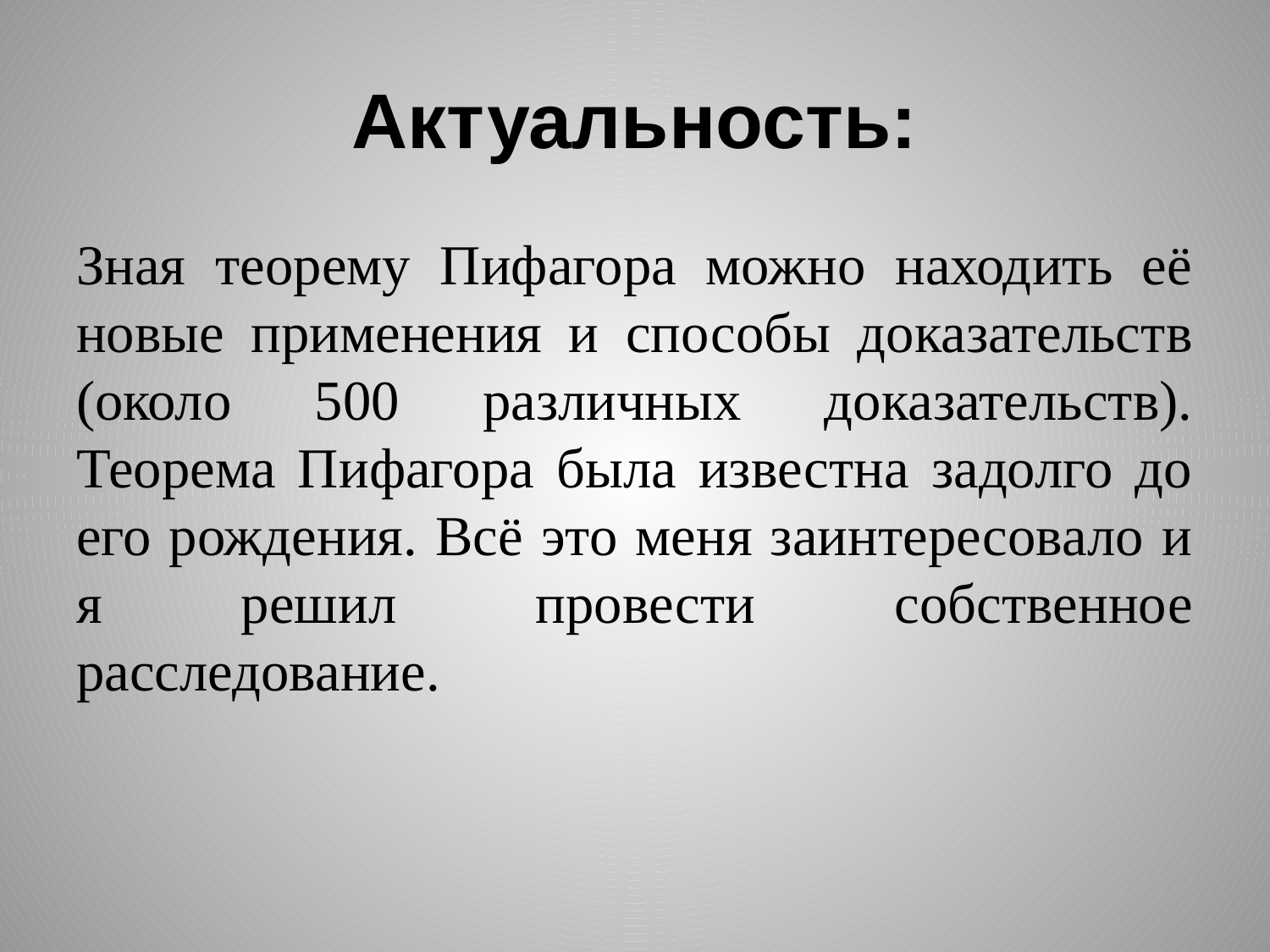

# Актуальность:
Зная теорему Пифагора можно находить её новые применения и способы доказательств (около 500 различных доказательств). Теорема Пифагора была известна задолго до его рождения. Всё это меня заинтересовало и я решил провести собственное расследование.